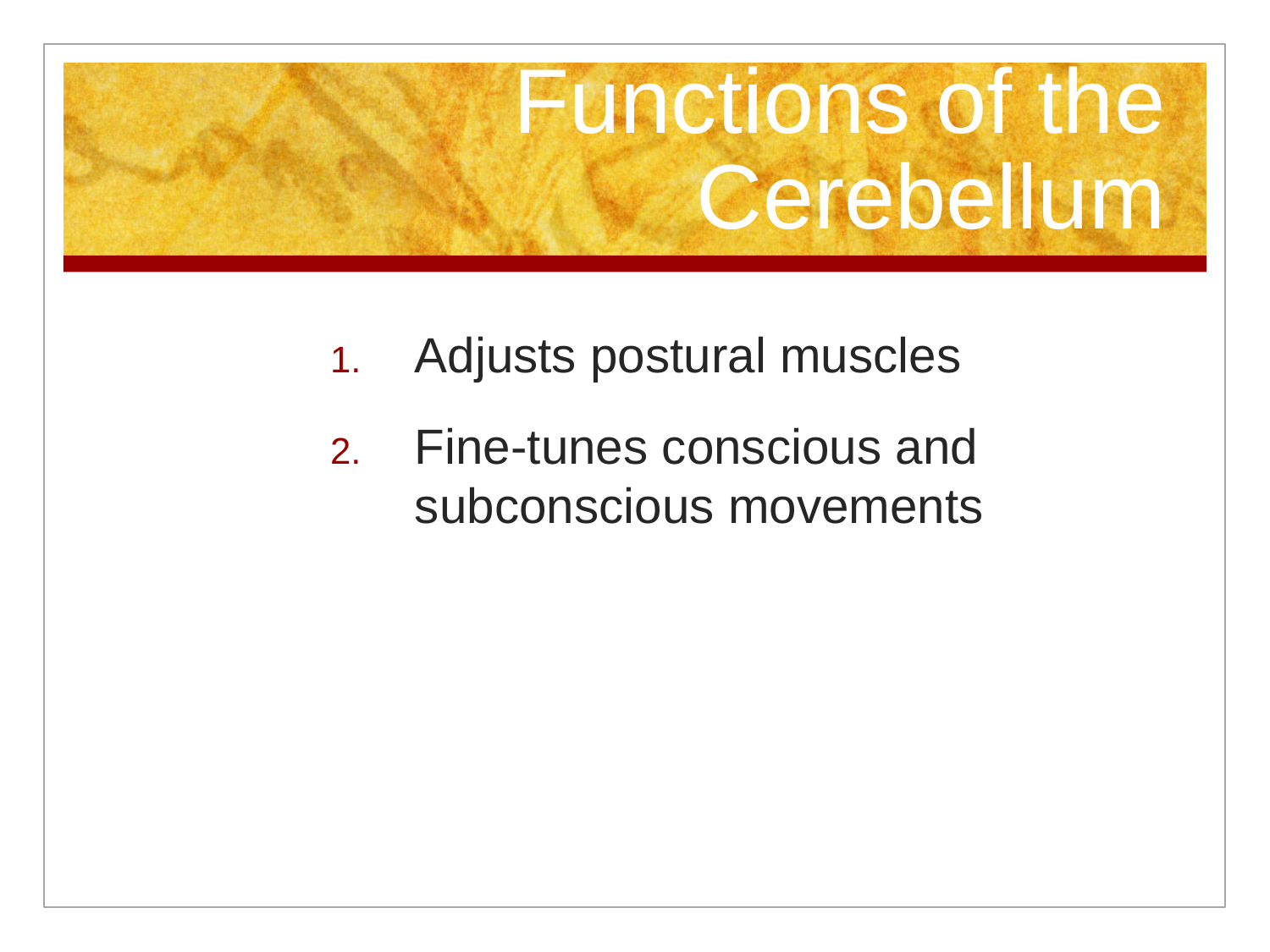

# Functions of the Cerebellum
Adjusts postural muscles
Fine-tunes conscious and subconscious movements